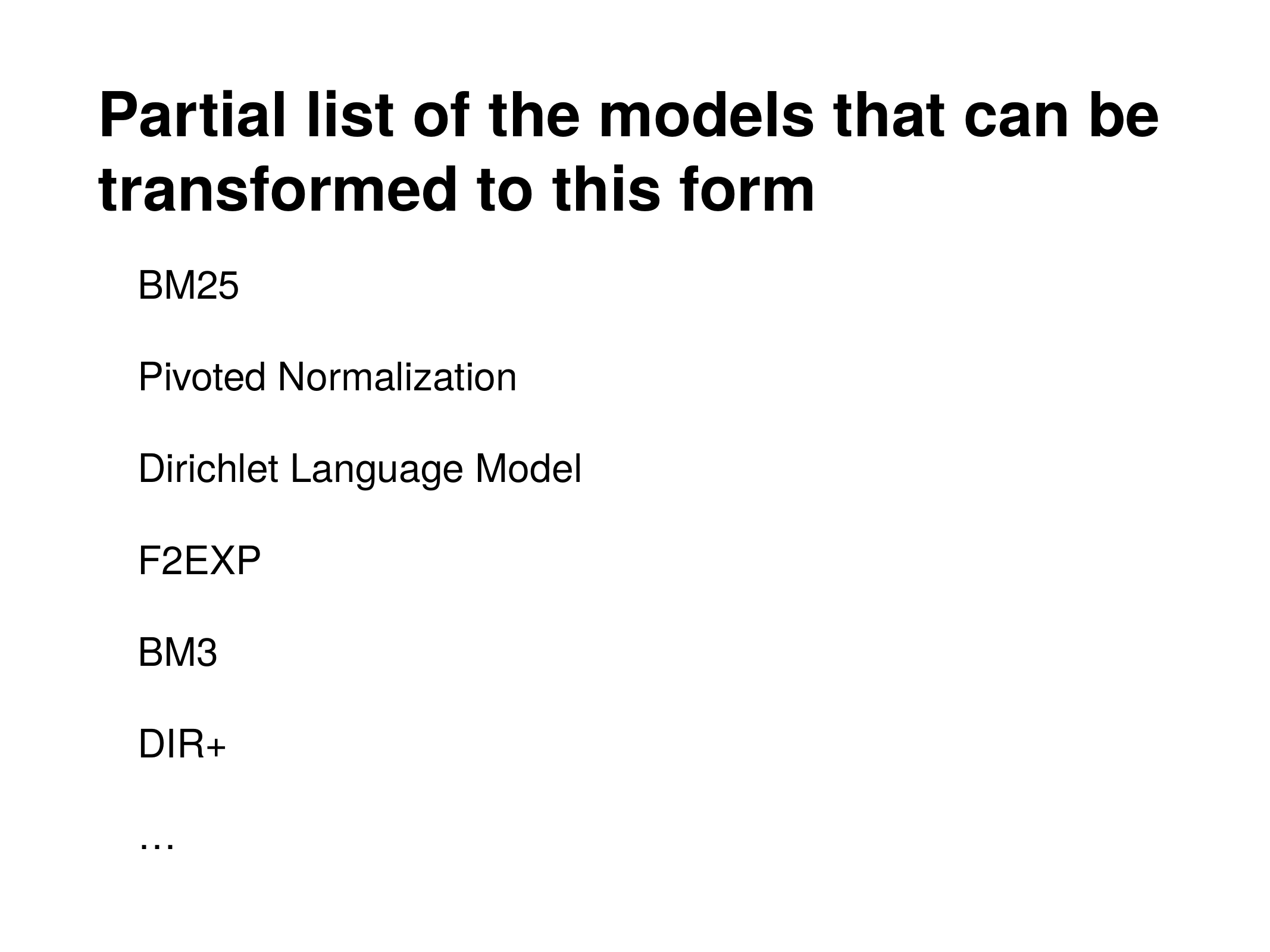

# Partial list of the models that can be transformed to this form​
BM25​
Pivoted Normalization​
Dirichlet Language Model​
F2EXP​
BM3​
DIR+​
…​
132